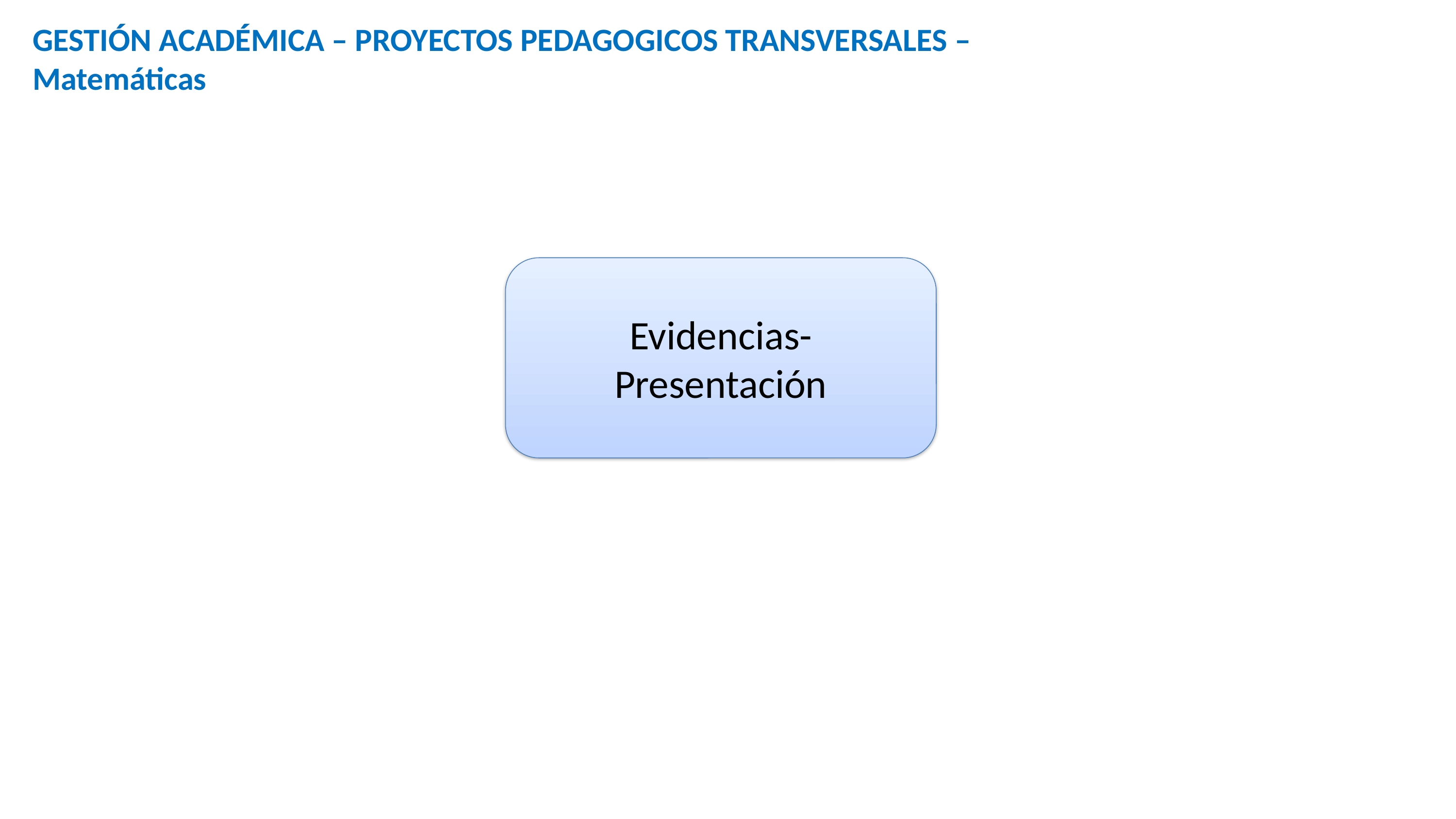

GESTIÓN ACADÉMICA – PROYECTOS PEDAGOGICOS TRANSVERSALES –
Matemáticas
Evidencias- Presentación